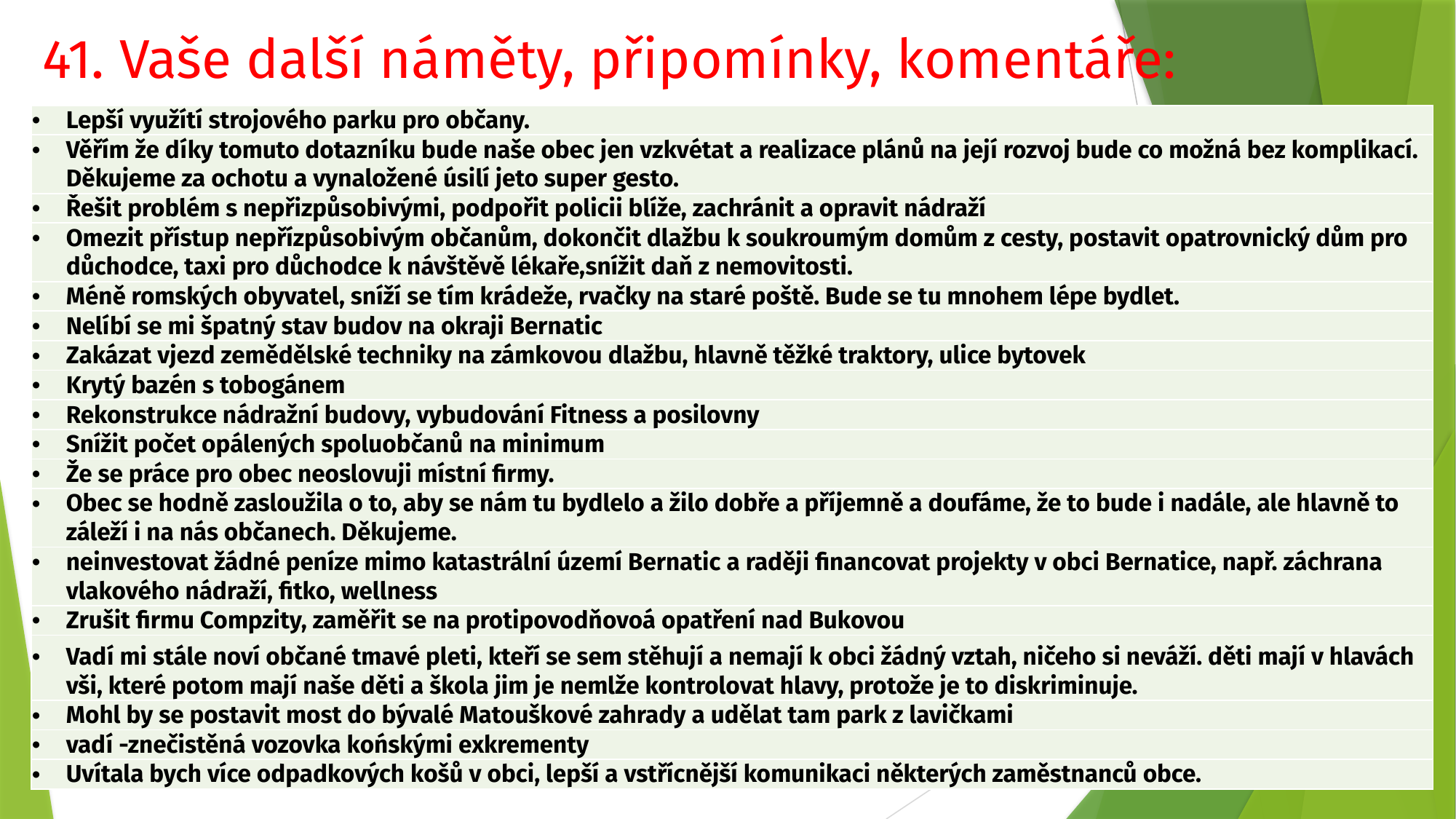

# 41. Vaše další náměty, připomínky, komentáře:
| Lepší využítí strojového parku pro občany. |
| --- |
| Věřím že díky tomuto dotazníku bude naše obec jen vzkvétat a realizace plánů na její rozvoj bude co možná bez komplikací. Děkujeme za ochotu a vynaložené úsilí jeto super gesto. |
| Řešit problém s nepřizpůsobivými, podpořit policii blíže, zachránit a opravit nádraží |
| Omezit přístup nepřízpůsobivým občanům, dokončit dlažbu k soukroumým domům z cesty, postavit opatrovnický dům pro důchodce, taxi pro důchodce k návštěvě lékaře,snížit daň z nemovitosti. |
| Méně romských obyvatel, sníží se tím krádeže, rvačky na staré poště. Bude se tu mnohem lépe bydlet. |
| Nelíbí se mi špatný stav budov na okraji Bernatic |
| Zakázat vjezd zemědělské techniky na zámkovou dlažbu, hlavně těžké traktory, ulice bytovek |
| Krytý bazén s tobogánem |
| Rekonstrukce nádražní budovy, vybudování Fitness a posilovny |
| Snížit počet opálených spoluobčanů na minimum |
| Že se práce pro obec neoslovuji místní firmy. |
| Obec se hodně zasloužila o to, aby se nám tu bydlelo a žilo dobře a příjemně a doufáme, že to bude i nadále, ale hlavně to záleží i na nás občanech. Děkujeme. |
| neinvestovat žádné peníze mimo katastrální území Bernatic a raději financovat projekty v obci Bernatice, např. záchrana vlakového nádraží, fitko, wellness |
| Zrušit firmu Compzity, zaměřit se na protipovodňovoá opatření nad Bukovou |
| Vadí mi stále noví občané tmavé pleti, kteří se sem stěhují a nemají k obci žádný vztah, ničeho si neváží. děti mají v hlavách vši, které potom mají naše děti a škola jim je nemlže kontrolovat hlavy, protože je to diskriminuje. |
| Mohl by se postavit most do bývalé Matouškové zahrady a udělat tam park z lavičkami |
| vadí -znečistěná vozovka końskými exkrementy |
| Uvítala bych více odpadkových košů v obci, lepší a vstřícnější komunikaci některých zaměstnanců obce. |